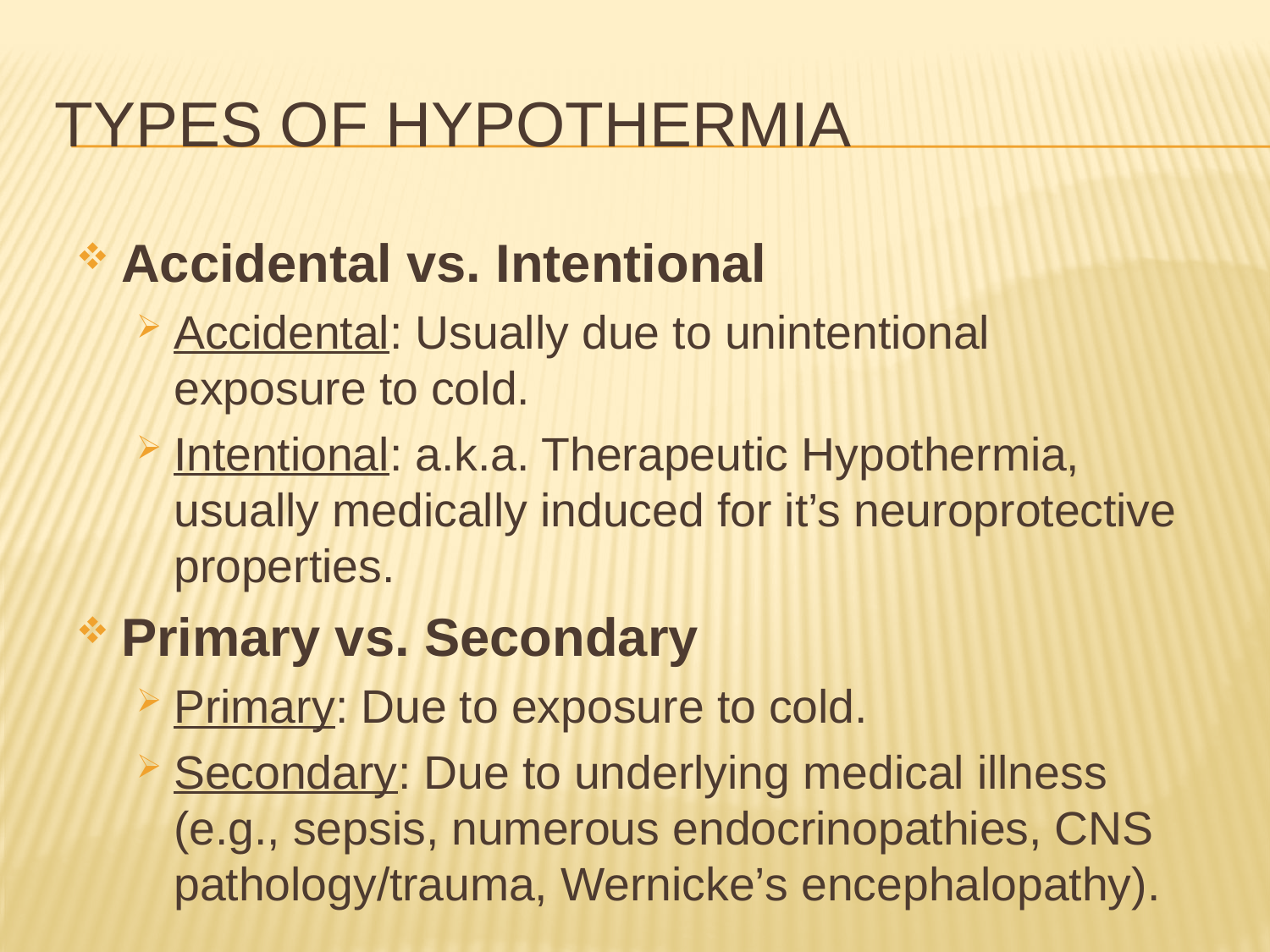

# Types of Hypothermia
Accidental vs. Intentional
Accidental: Usually due to unintentional exposure to cold.
Intentional: a.k.a. Therapeutic Hypothermia, usually medically induced for it’s neuroprotective properties.
Primary vs. Secondary
Primary: Due to exposure to cold.
Secondary: Due to underlying medical illness (e.g., sepsis, numerous endocrinopathies, CNS pathology/trauma, Wernicke’s encephalopathy).